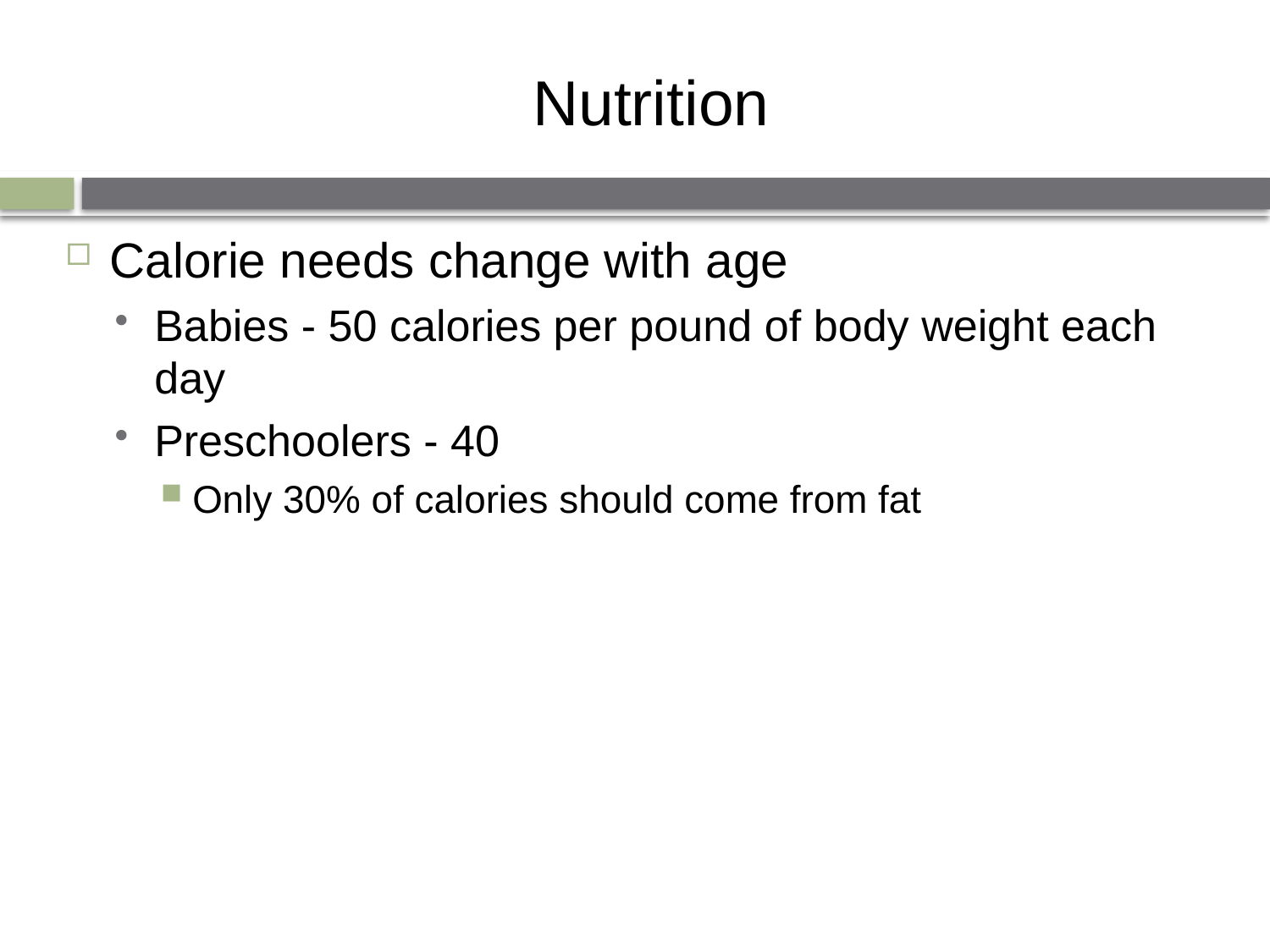

# Nutrition
Calorie needs change with age
Babies - 50 calories per pound of body weight each day
Preschoolers - 40
Only 30% of calories should come from fat